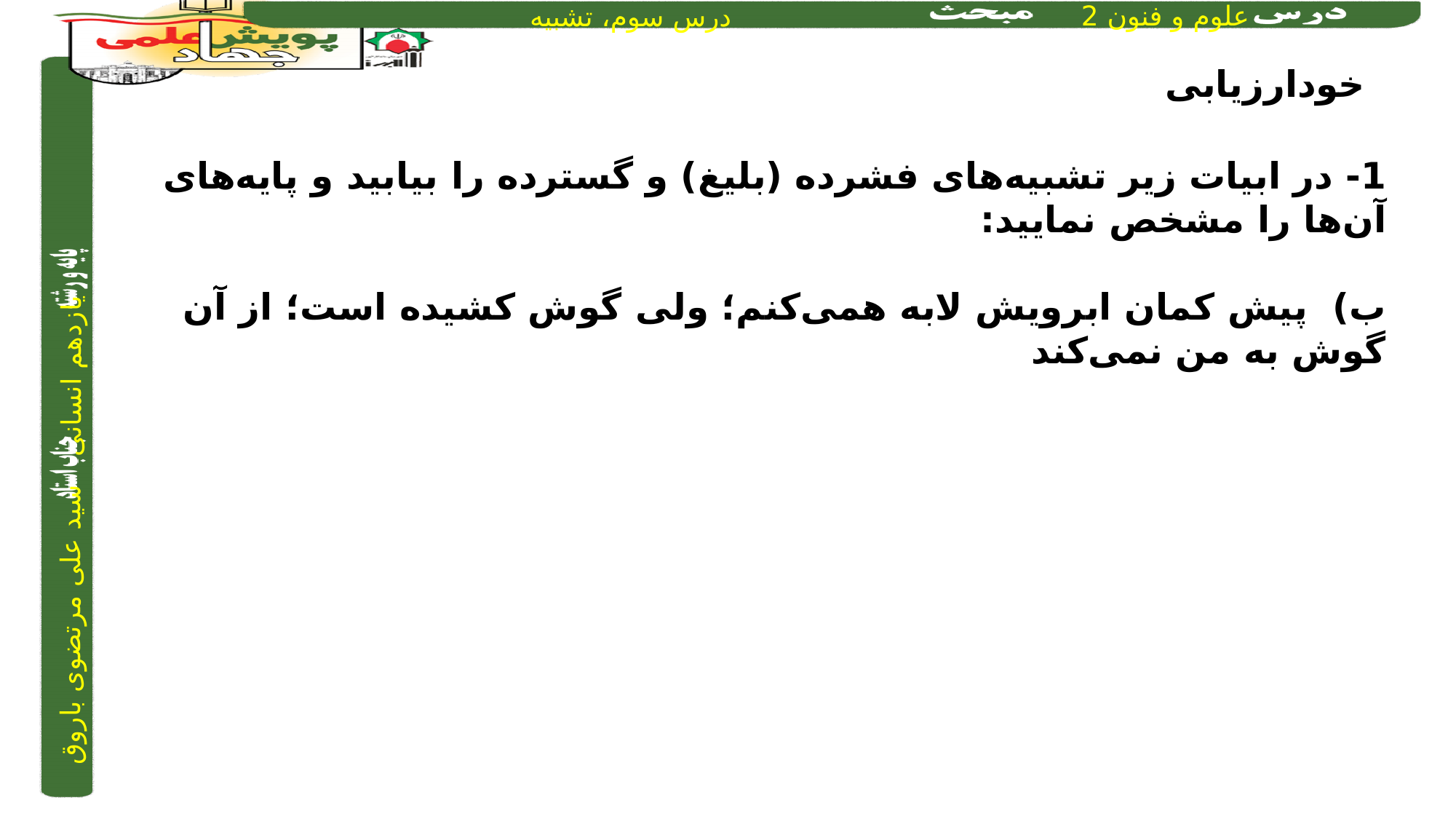

خودارزیابی
1- در ابیات زیر تشبیه‌های فشرده (بلیغ) و گسترده را بیابید و پایه‌های آن‌ها را مشخص نمایید:

ب)  پیش کمان ابرویش لابه همی‌کنم؛ ولی		گوش کشیده است؛ از آن گوش به من نمی‌کند